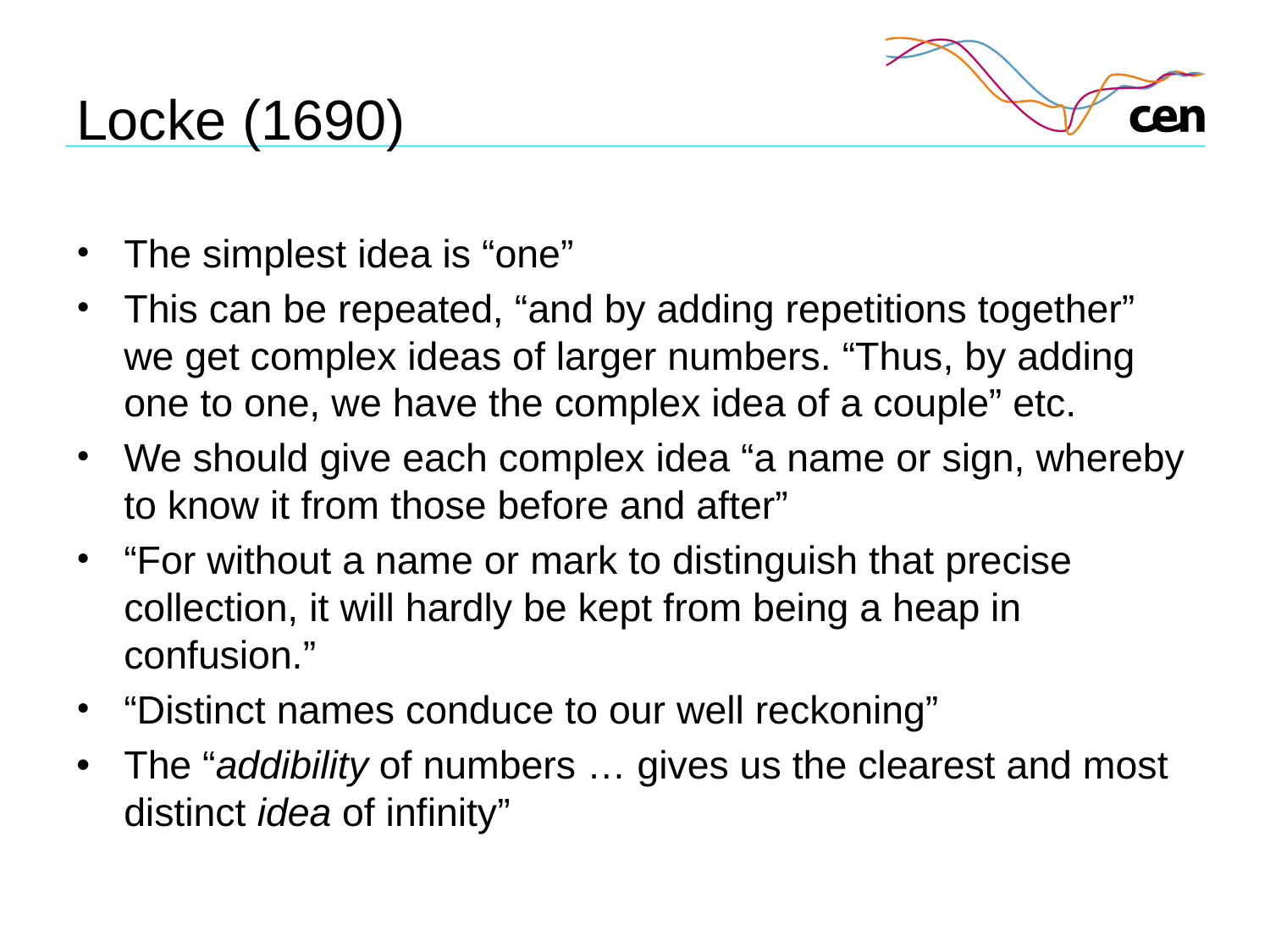

# Locke (1690)
The simplest idea is “one”
This can be repeated, “and by adding repetitions together” we get complex ideas of larger numbers. “Thus, by adding one to one, we have the complex idea of a couple” etc.
We should give each complex idea “a name or sign, whereby to know it from those before and after”
“For without a name or mark to distinguish that precise collection, it will hardly be kept from being a heap in confusion.”
“Distinct names conduce to our well reckoning”
The “addibility of numbers … gives us the clearest and most distinct idea of infinity”